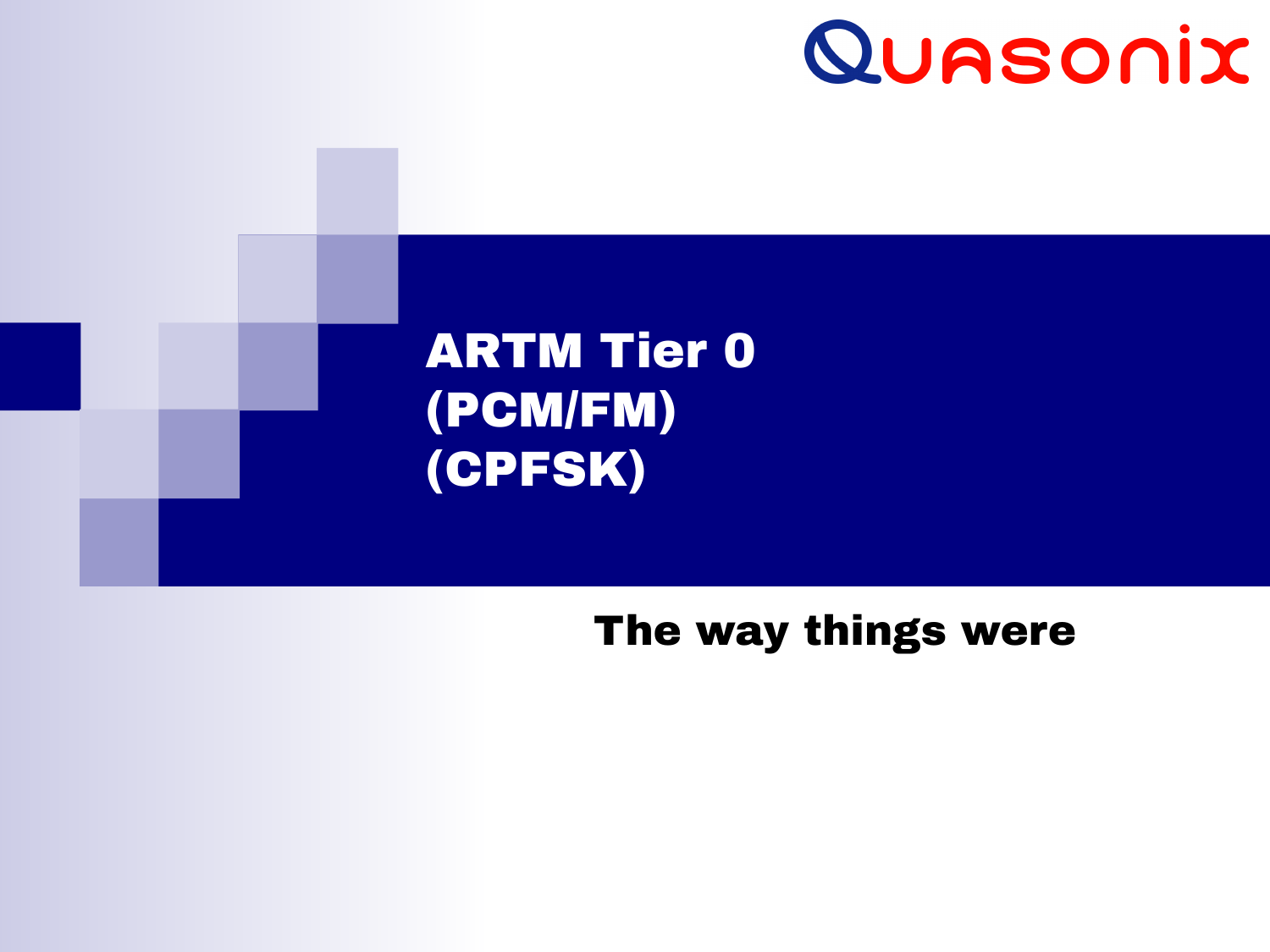

# ARTM Tier 0 (PCM/FM) (CPFSK)
The way things were